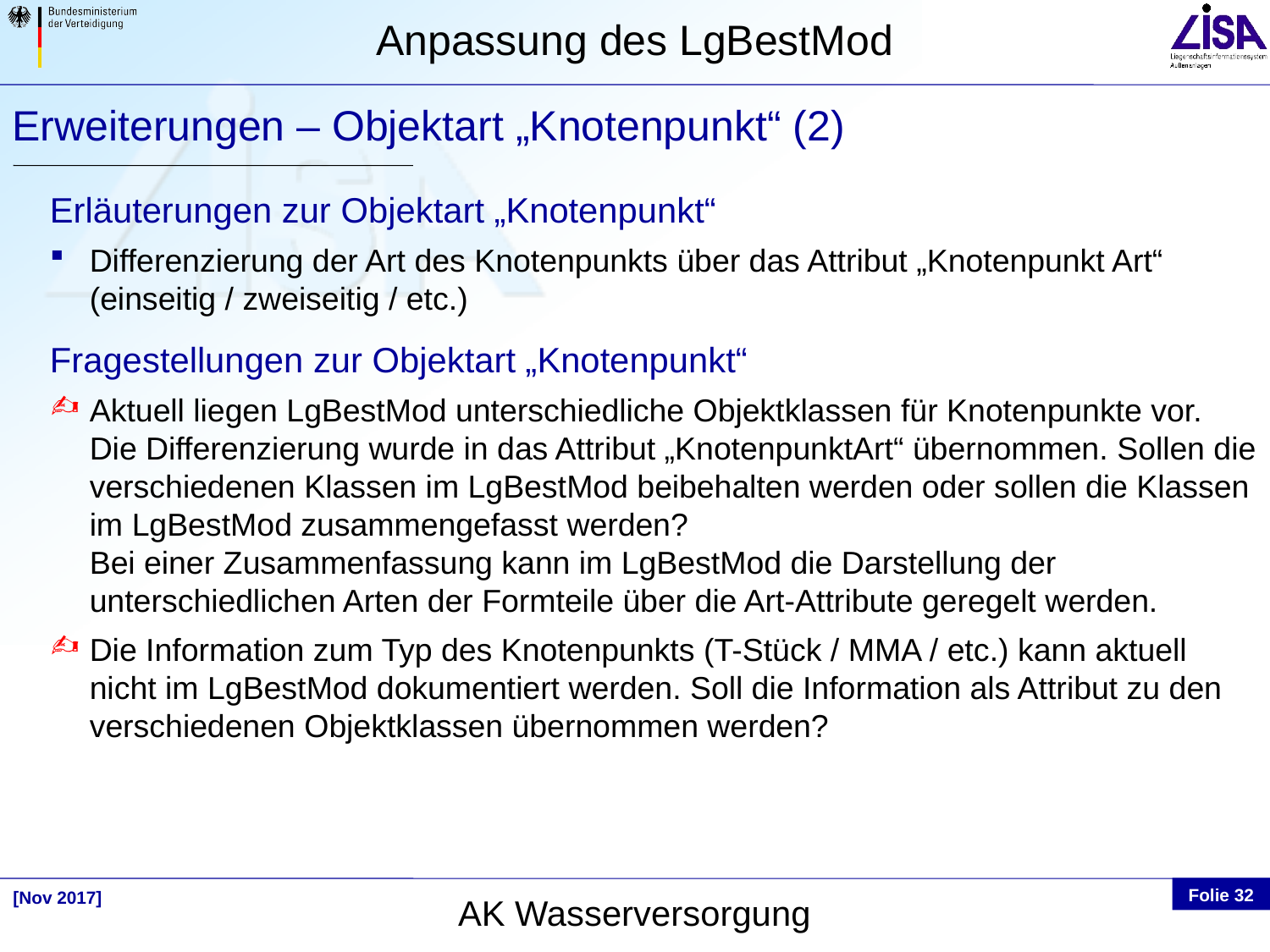

Erweiterungen – Objektart „Knotenpunkt“ (2)

Erläuterungen zur Objektart „Knotenpunkt“
Differenzierung der Art des Knotenpunkts über das Attribut „Knotenpunkt Art“ (einseitig / zweiseitig / etc.)
Fragestellungen zur Objektart „Knotenpunkt“
Aktuell liegen LgBestMod unterschiedliche Objektklassen für Knotenpunkte vor. Die Differenzierung wurde in das Attribut „KnotenpunktArt“ übernommen. Sollen die verschiedenen Klassen im LgBestMod beibehalten werden oder sollen die Klassen im LgBestMod zusammengefasst werden?
Bei einer Zusammenfassung kann im LgBestMod die Darstellung der unterschiedlichen Arten der Formteile über die Art-Attribute geregelt werden.
Die Information zum Typ des Knotenpunkts (T-Stück / MMA / etc.) kann aktuell nicht im LgBestMod dokumentiert werden. Soll die Information als Attribut zu den verschiedenen Objektklassen übernommen werden?